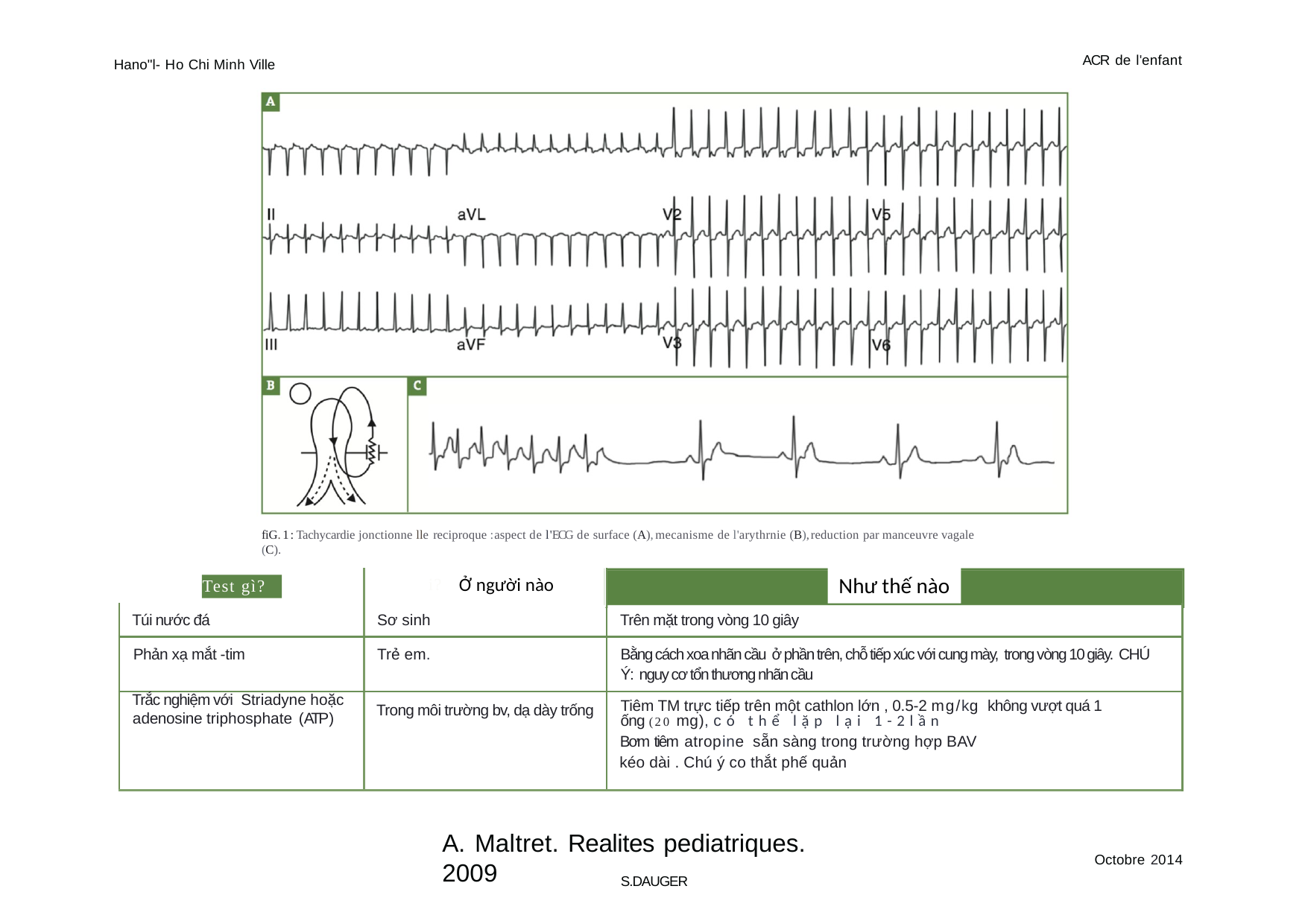

ACR de l'enfant
Hano"l- Ho Chi Minh Ville

fiG.1:Tachycardie jonctionne lle reciproque :aspect de l'ECG de surface (A),mecanisme de l'arythrnie (B),reduction par manceuvre vagale (C).

Như thế nào
Ở người nào

i?

Test gì?

Túi nước đá
Sơ sinh
Trên mặt trong vòng 10 giây

Bằng cách xoa nhãn cầu  ở phần trên, chỗ tiếp xúc với cung mày,  trong vòng 10 giây.  CHÚ Ý:  nguy cơ tổn thương nhãn cầu
Phản xạ mắt -tim
Trẻ em.
Trắc nghiệm với  Striadyne hoặc adenosine triphosphate (ATP)

Trong môi trường bv, dạ dày trống
Tiêm TM trực tiếp trên một cathlon lớn , 0.5-2 mg/kg  không vượt quá 1 ống (20 mg),có thể lặp lại 1-2lần
Bơm  tiêm  atropine  sẵn sàng trong trường hợp BAV kéo dài . Chú ý co thắt phế quản

A. Maltret. Realites pediatriques. 2009
Octobre 2014
S.DAUGER